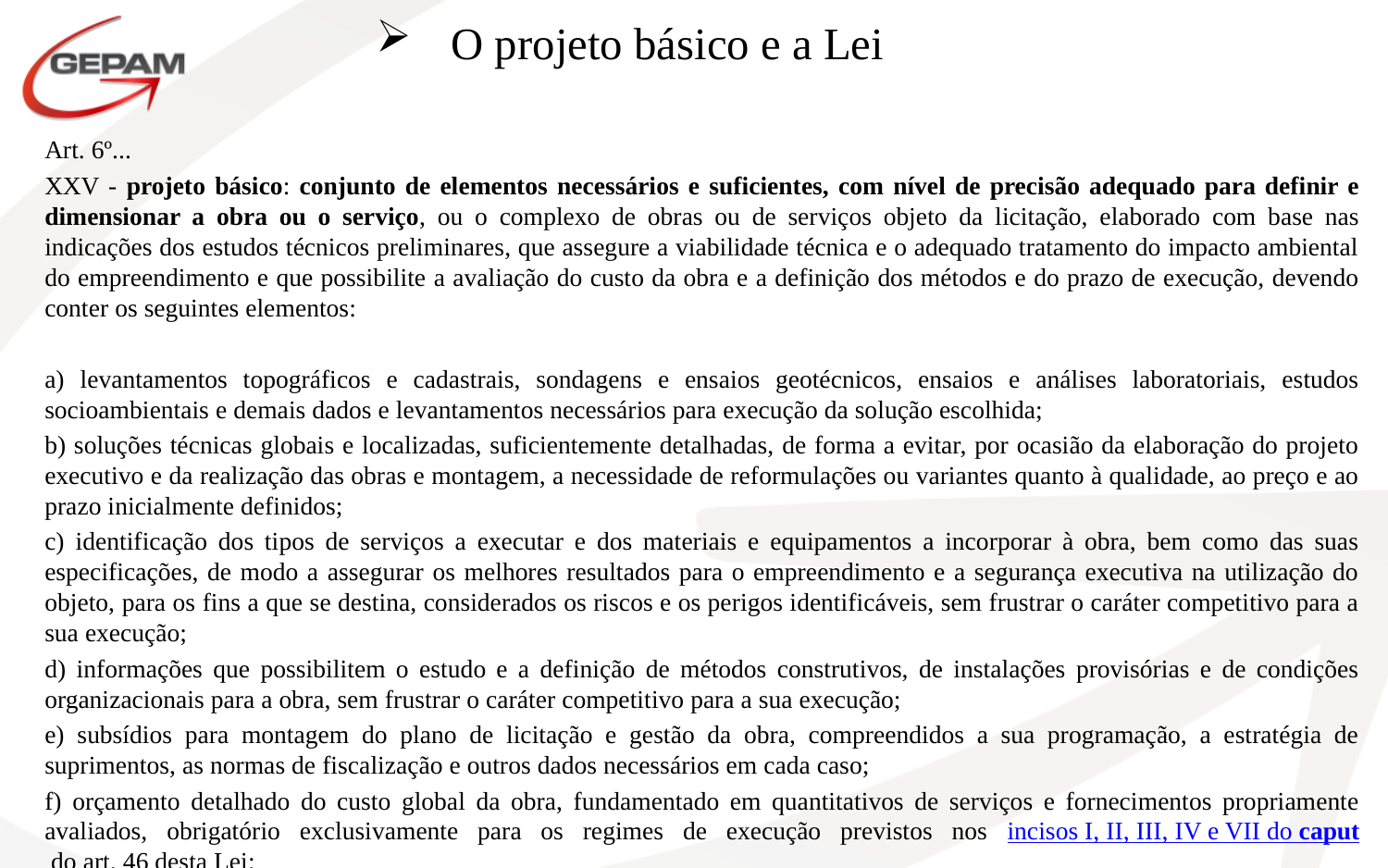

# O projeto básico e a Lei
Art. 6º...
XXV - projeto básico: conjunto de elementos necessários e suficientes, com nível de precisão adequado para definir e dimensionar a obra ou o serviço, ou o complexo de obras ou de serviços objeto da licitação, elaborado com base nas indicações dos estudos técnicos preliminares, que assegure a viabilidade técnica e o adequado tratamento do impacto ambiental do empreendimento e que possibilite a avaliação do custo da obra e a definição dos métodos e do prazo de execução, devendo conter os seguintes elementos:

a) levantamentos topográficos e cadastrais, sondagens e ensaios geotécnicos, ensaios e análises laboratoriais, estudos socioambientais e demais dados e levantamentos necessários para execução da solução escolhida;
b) soluções técnicas globais e localizadas, suficientemente detalhadas, de forma a evitar, por ocasião da elaboração do projeto executivo e da realização das obras e montagem, a necessidade de reformulações ou variantes quanto à qualidade, ao preço e ao prazo inicialmente definidos;
c) identificação dos tipos de serviços a executar e dos materiais e equipamentos a incorporar à obra, bem como das suas especificações, de modo a assegurar os melhores resultados para o empreendimento e a segurança executiva na utilização do objeto, para os fins a que se destina, considerados os riscos e os perigos identificáveis, sem frustrar o caráter competitivo para a sua execução;
d) informações que possibilitem o estudo e a definição de métodos construtivos, de instalações provisórias e de condições organizacionais para a obra, sem frustrar o caráter competitivo para a sua execução;
e) subsídios para montagem do plano de licitação e gestão da obra, compreendidos a sua programação, a estratégia de suprimentos, as normas de fiscalização e outros dados necessários em cada caso;
f) orçamento detalhado do custo global da obra, fundamentado em quantitativos de serviços e fornecimentos propriamente avaliados, obrigatório exclusivamente para os regimes de execução previstos nos incisos I, II, III, IV e VII do caput do art. 46 desta Lei;